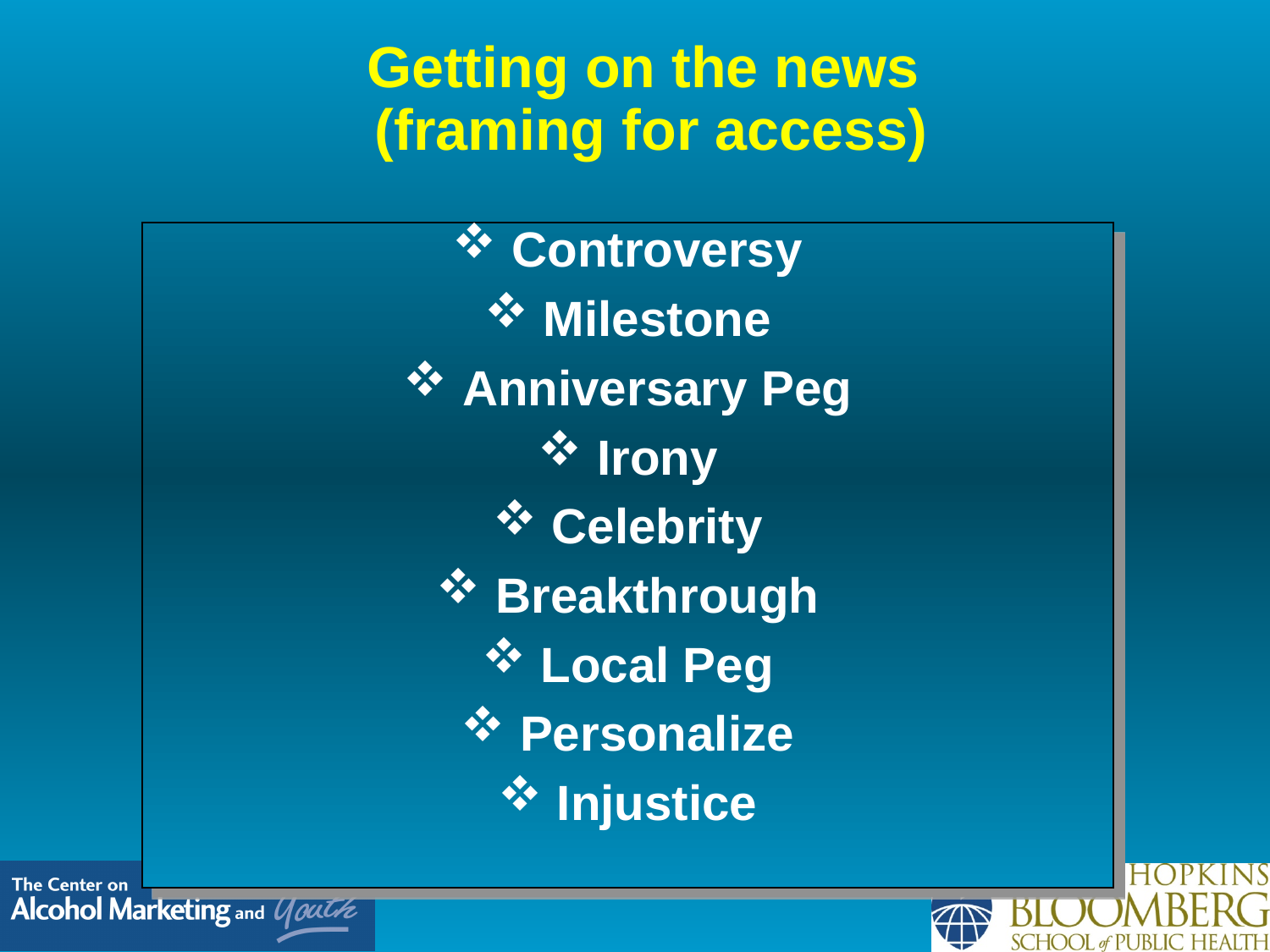

# Getting on the news (framing for access)
 Controversy
 Milestone
 Anniversary Peg
 Irony
 Celebrity
 Breakthrough
 Local Peg
 Personalize
 Injustice